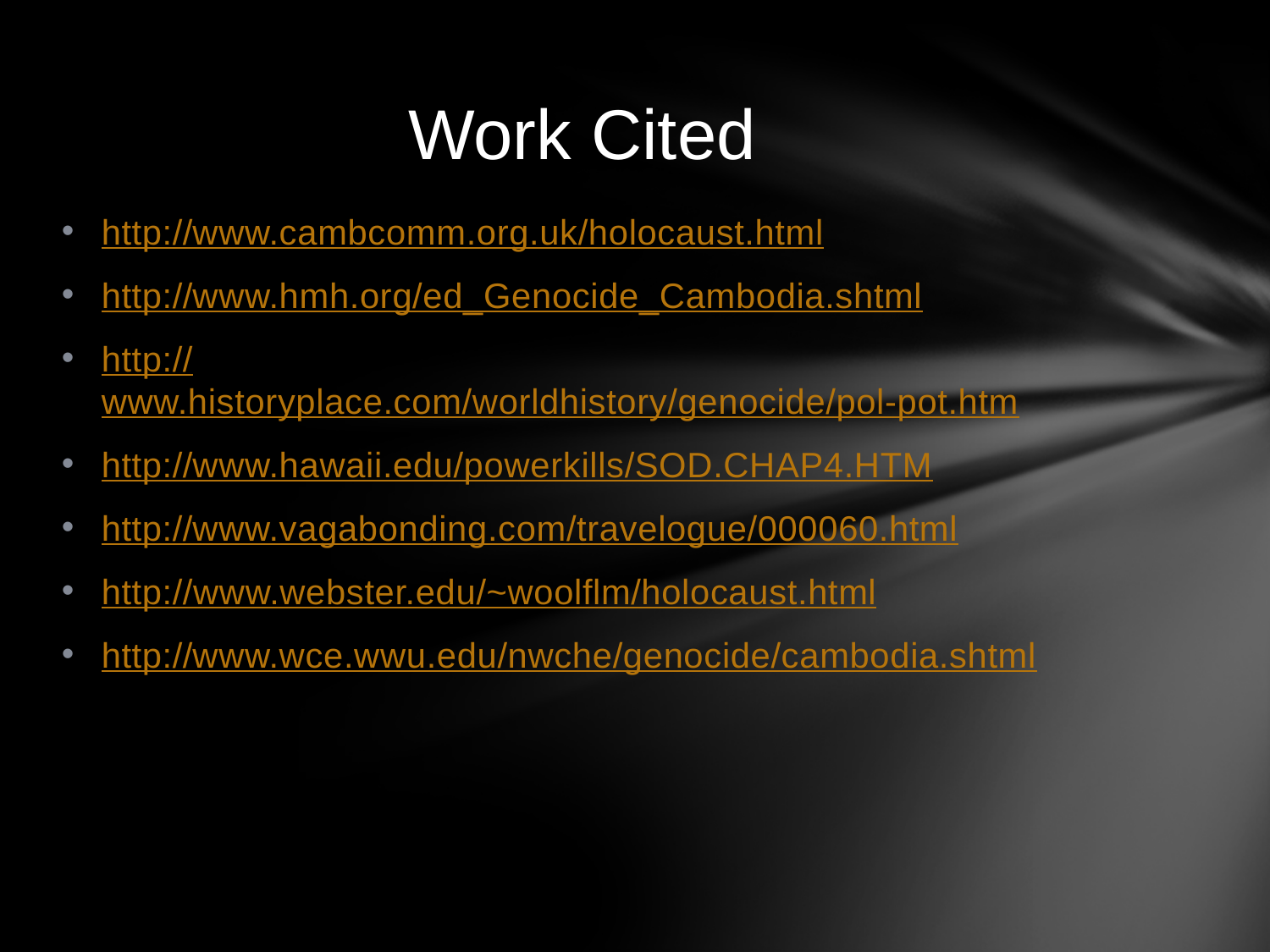

# Work Cited
http://www.cambcomm.org.uk/holocaust.html
http://www.hmh.org/ed_Genocide_Cambodia.shtml
http://www.historyplace.com/worldhistory/genocide/pol-pot.htm
http://www.hawaii.edu/powerkills/SOD.CHAP4.HTM
http://www.vagabonding.com/travelogue/000060.html
http://www.webster.edu/~woolflm/holocaust.html
http://www.wce.wwu.edu/nwche/genocide/cambodia.shtml